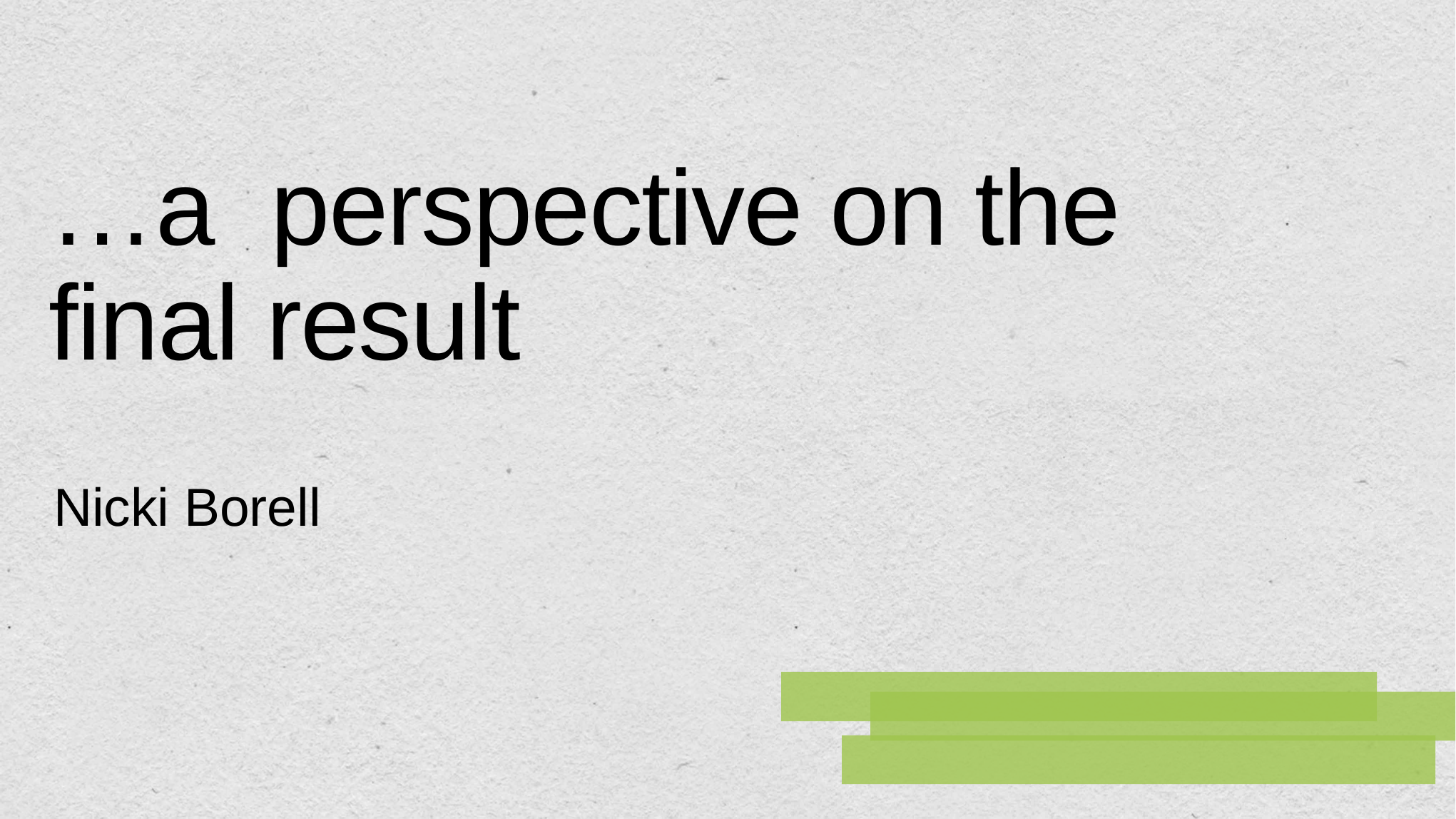

# …a  perspective on the final result
Nicki Borell